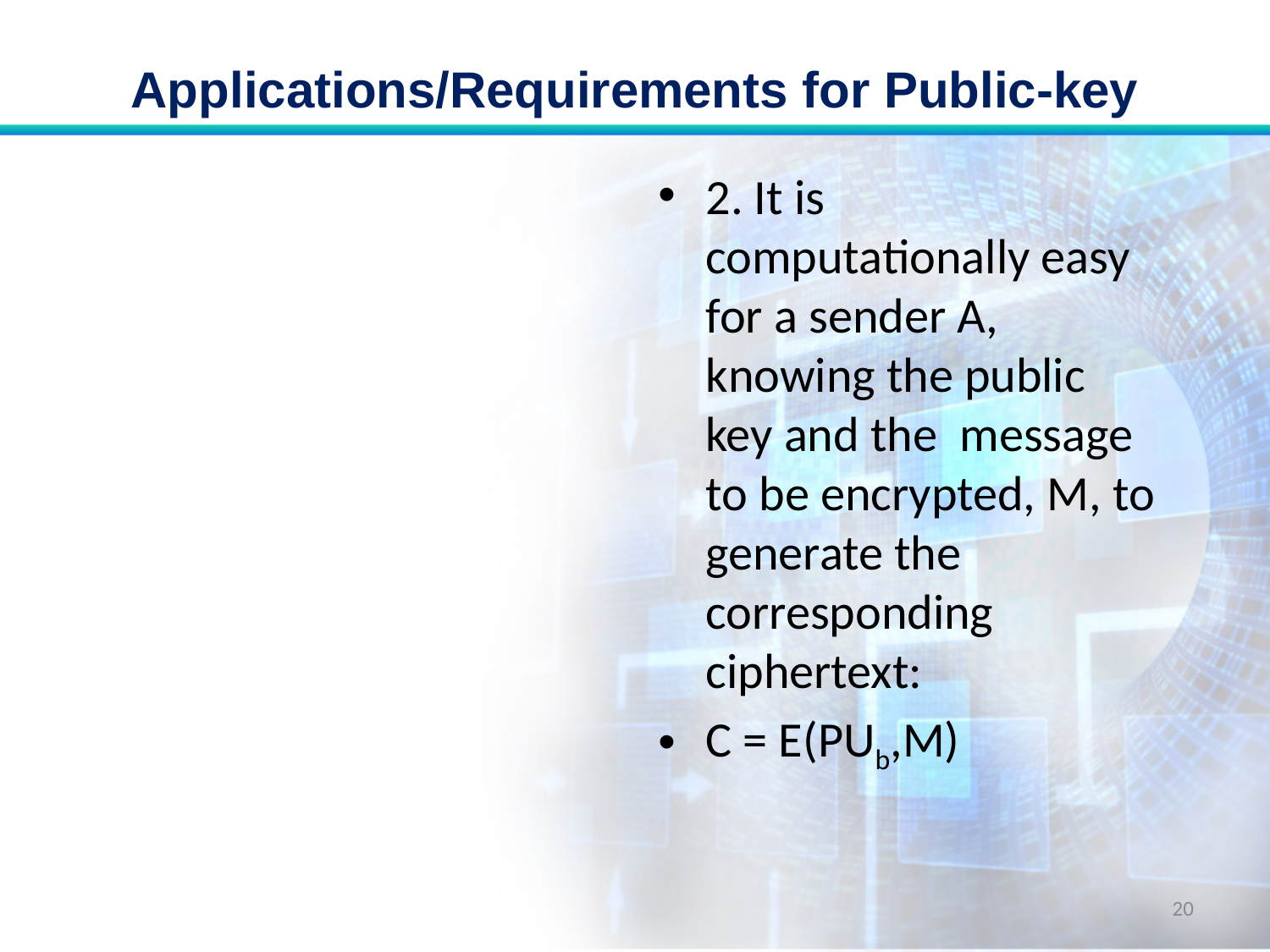

# Applications/Requirements for Public-key
2. It is computationally easy for a sender A, knowing the public key and the  message to be encrypted, M, to generate the corresponding ciphertext:
C = E(PUb,M)
20